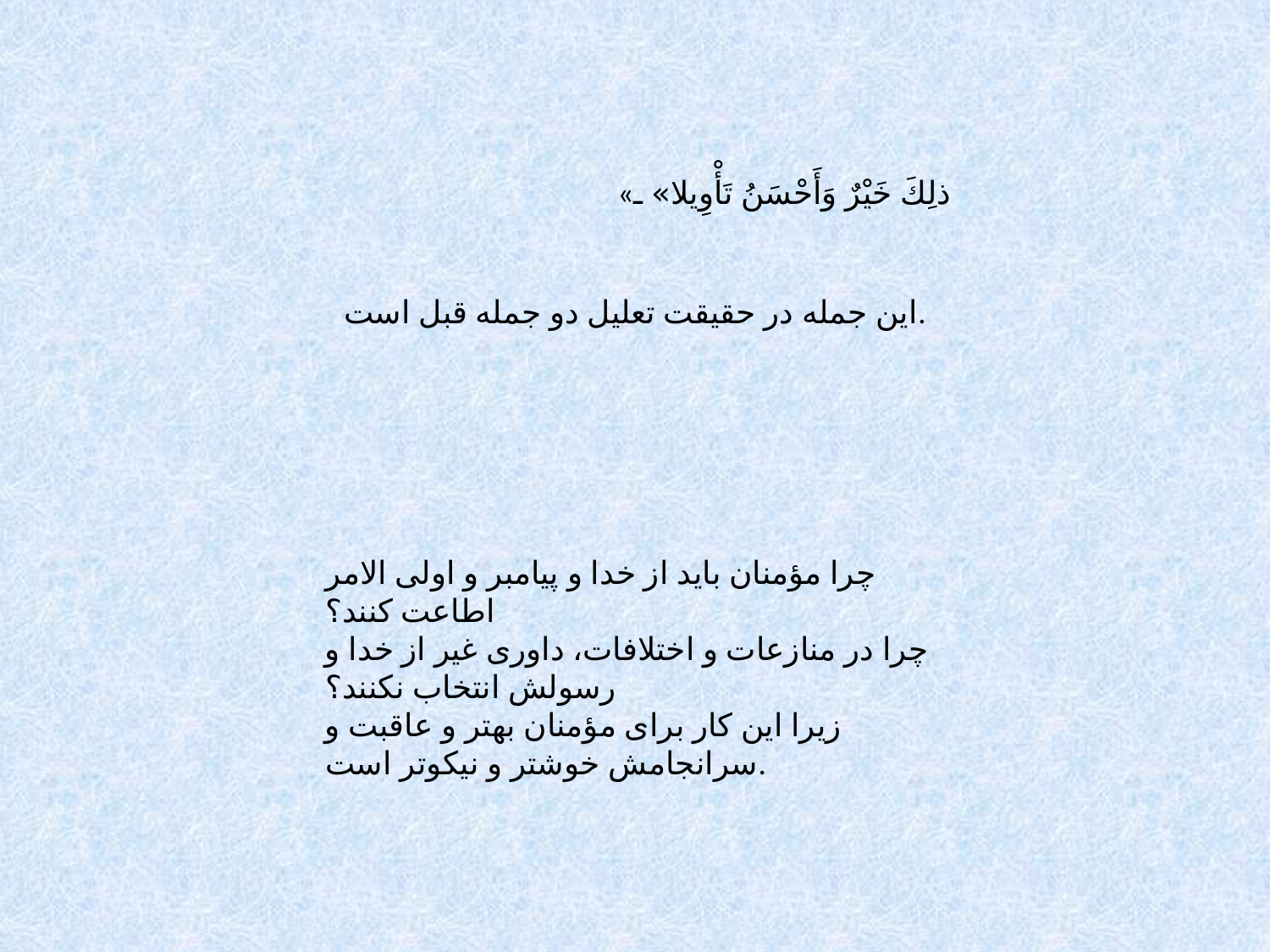

«ذلِكَ خَيْرٌ وَأَحْسَنُ تَأْوِيلا» ـ
اين جمله در حقيقت تعليل دو جمله قبل است.
چرا مؤمنان بايد از خدا و پيامبر و اولى الامر اطاعت كنند؟
چرا در منازعات و اختلافات، داورى غير از خدا و رسولش انتخاب نكنند؟
زيرا اين كار براى مؤمنان بهتر و عاقبت و سرانجامش خوشتر و نيكوتر است.